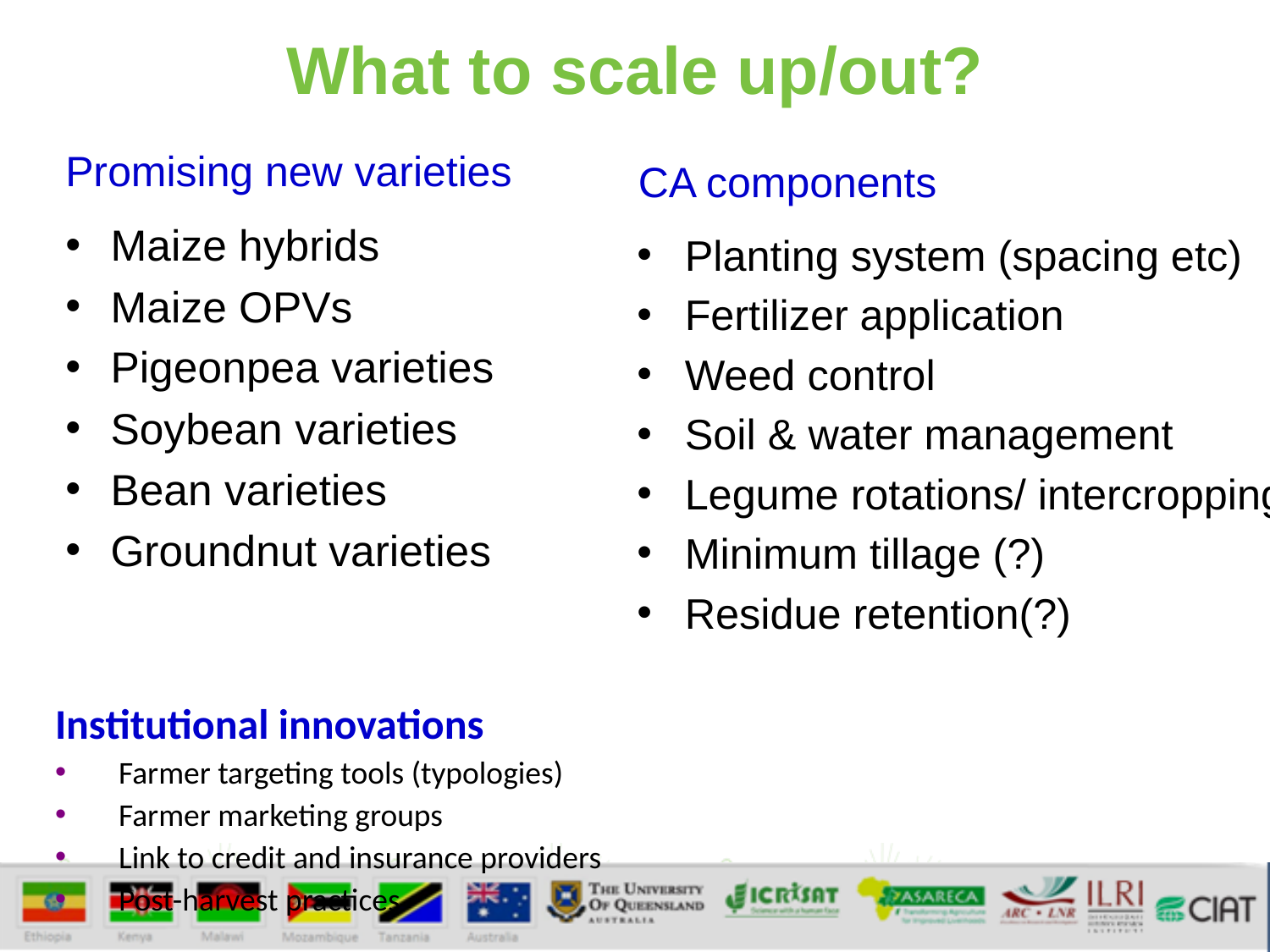

# What to scale up/out?
Promising new varieties
 CA components
Maize hybrids
Maize OPVs
Pigeonpea varieties
Soybean varieties
Bean varieties
Groundnut varieties
Planting system (spacing etc)
Fertilizer application
Weed control
Soil & water management
Legume rotations/ intercropping
Minimum tillage (?)
Residue retention(?)

Institutional innovations
Farmer targeting tools (typologies)
Farmer marketing groups
Link to credit and insurance providers
Post-harvest practices